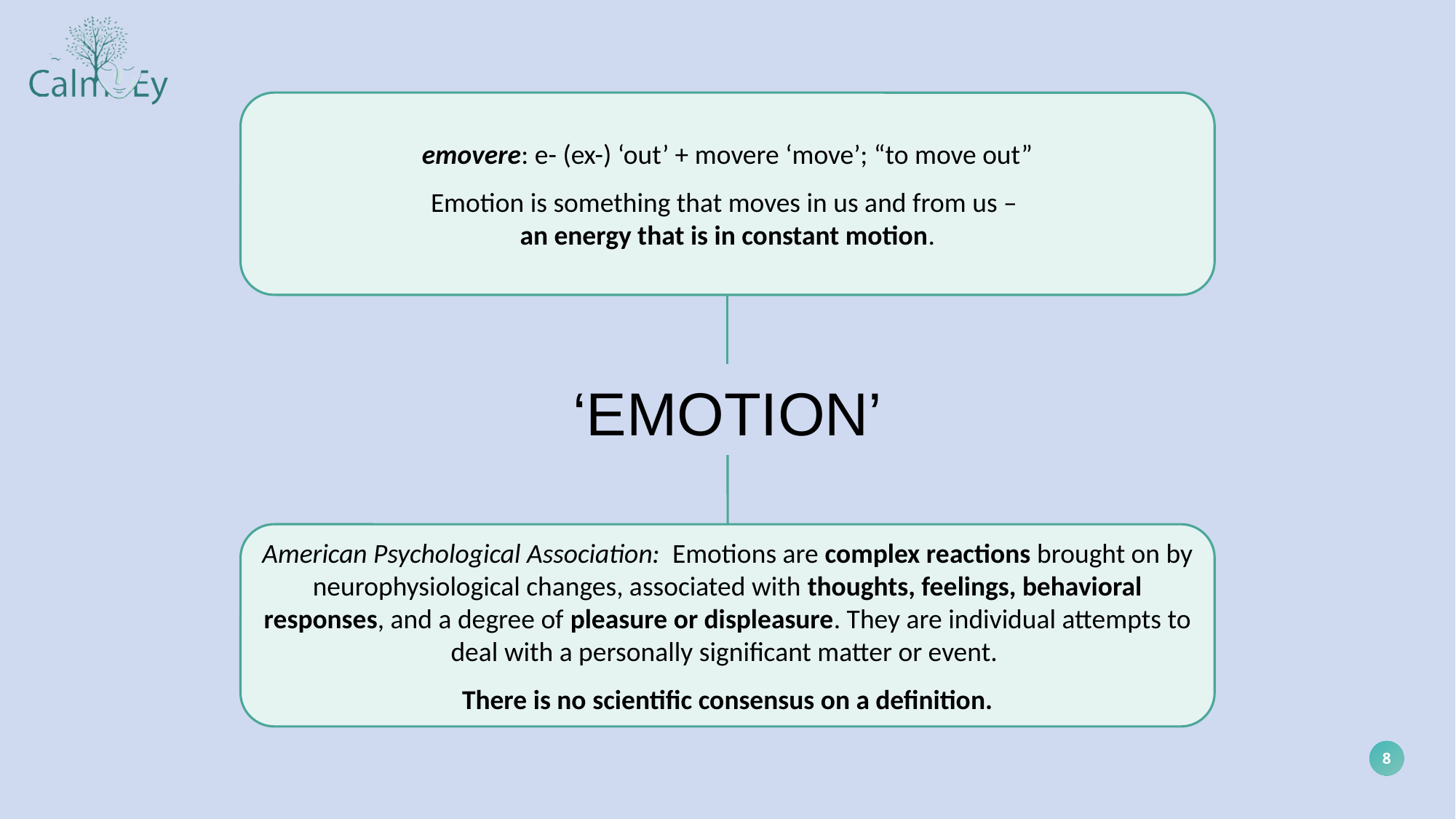

emovere: e- (ex-) ‘out’ + movere ‘move’; “to move out”
Emotion is something that moves in us and from us –
an energy that is in constant motion.
‘EMOTION’
American Psychological Association:  Emotions are complex reactions brought on by neurophysiological changes, associated with thoughts, feelings, behavioral responses, and a degree of pleasure or displeasure. They are individual attempts to deal with a personally significant matter or event.
There is no scientific consensus on a definition.